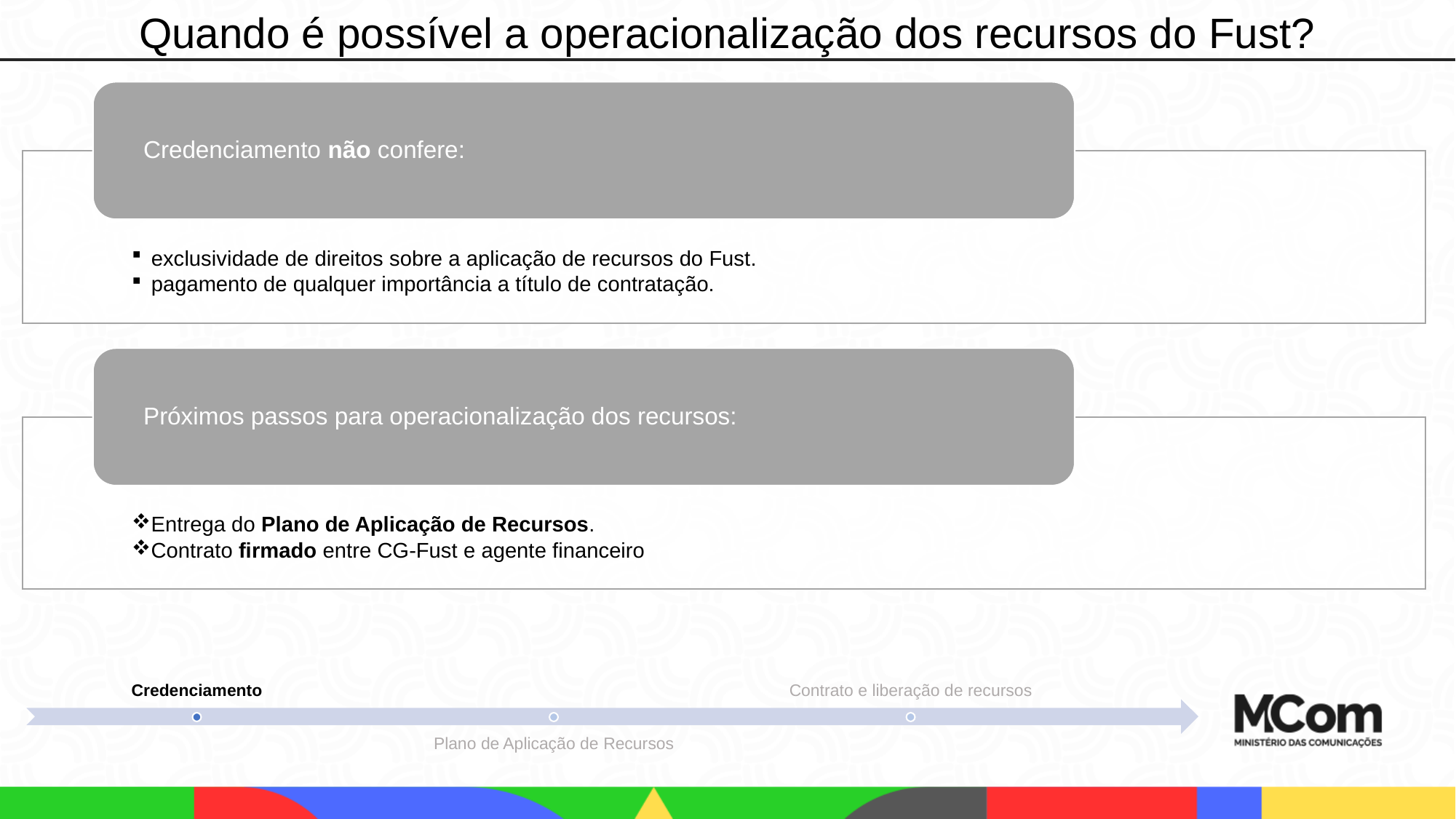

Quando é possível a operacionalização dos recursos do Fust?
 exclusividade de direitos sobre a aplicação de recursos do Fust.
 pagamento de qualquer importância a título de contratação.
Credenciamento não confere:
Entrega do Plano de Aplicação de Recursos.
Contrato firmado entre CG-Fust e agente financeiro
Próximos passos para operacionalização dos recursos:
Credenciamento
Plano de Aplicação de Recursos
Contrato e liberação de recursos